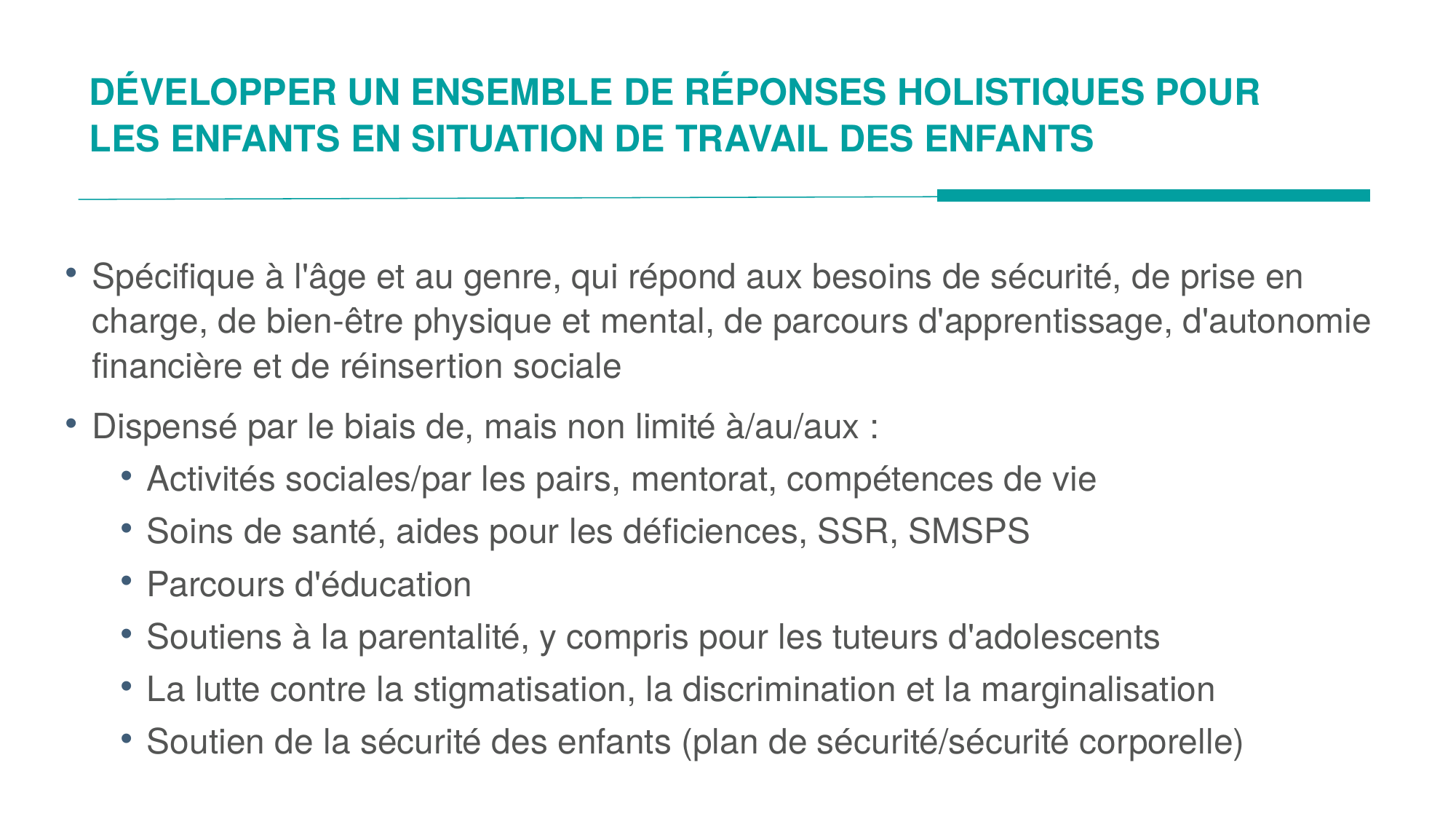

# DÉVELOPPER UN ENSEMBLE DE RÉPONSES HOLISTIQUES POUR LES ENFANTS EN SITUATION DE TRAVAIL DES ENFANTS
Spécifique à l'âge et au genre, qui répond aux besoins de sécurité, de prise en charge, de bien-être physique et mental, de parcours d'apprentissage, d'autonomie financière et de réinsertion sociale
Dispensé par le biais de, mais non limité à/au/aux :
Activités sociales/par les pairs, mentorat, compétences de vie
Soins de santé, aides pour les déficiences, SSR, SMSPS
Parcours d'éducation
Soutiens à la parentalité, y compris pour les tuteurs d'adolescents
La lutte contre la stigmatisation, la discrimination et la marginalisation
Soutien de la sécurité des enfants (plan de sécurité/sécurité corporelle)